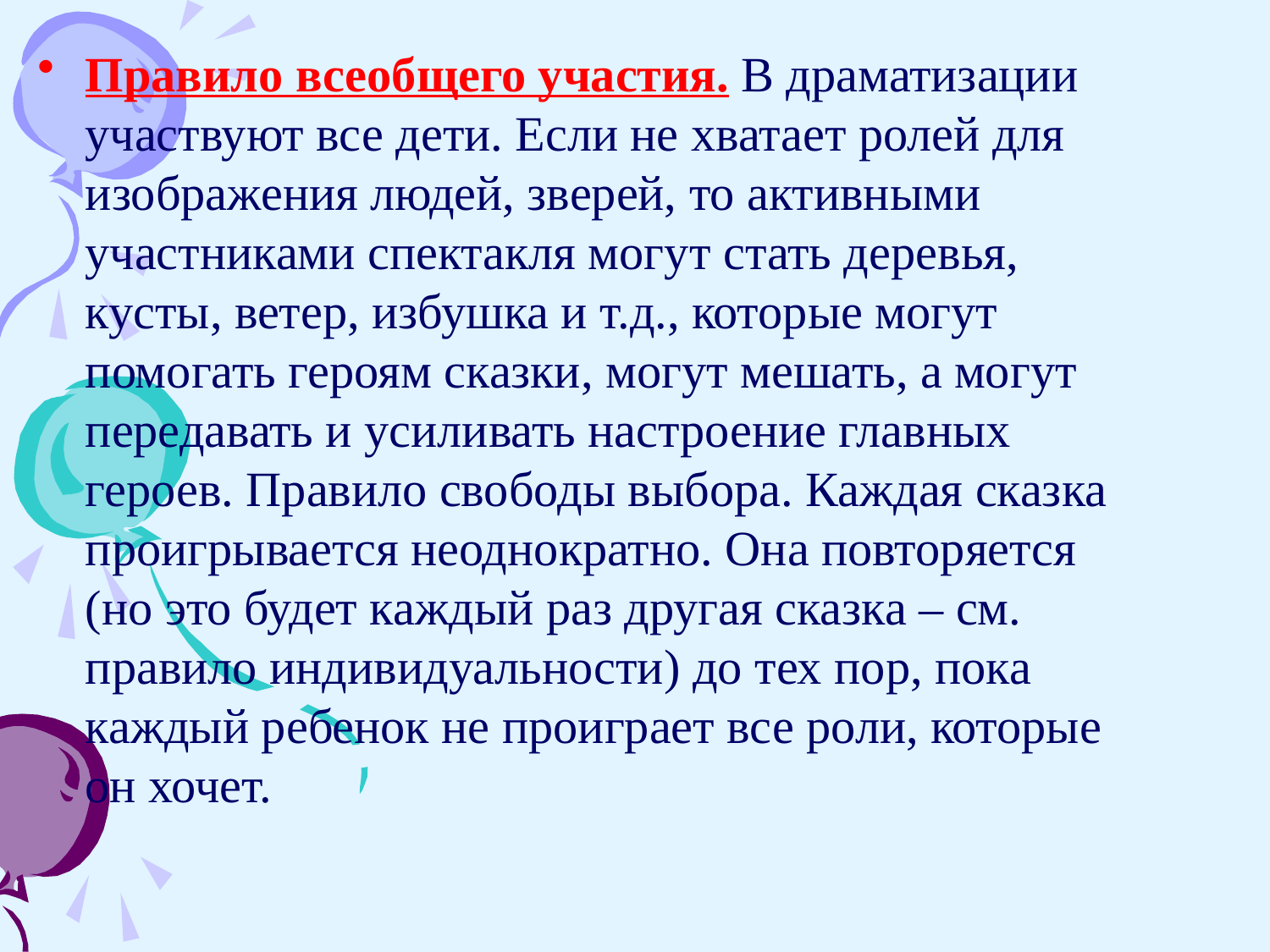

Правило всеобщего участия. В драматизации участвуют все дети. Если не хватает ролей для изображения людей, зверей, то активными участниками спектакля могут стать деревья, кусты, ветер, избушка и т.д., которые могут помогать героям сказки, могут мешать, а могут передавать и усиливать настроение главных героев. Правило свободы выбора. Каждая сказка проигрывается неоднократно. Она повторяется (но это будет каждый раз другая сказка – см. правило индивидуальности) до тех пор, пока каждый ребенок не проиграет все роли, которые он хочет.